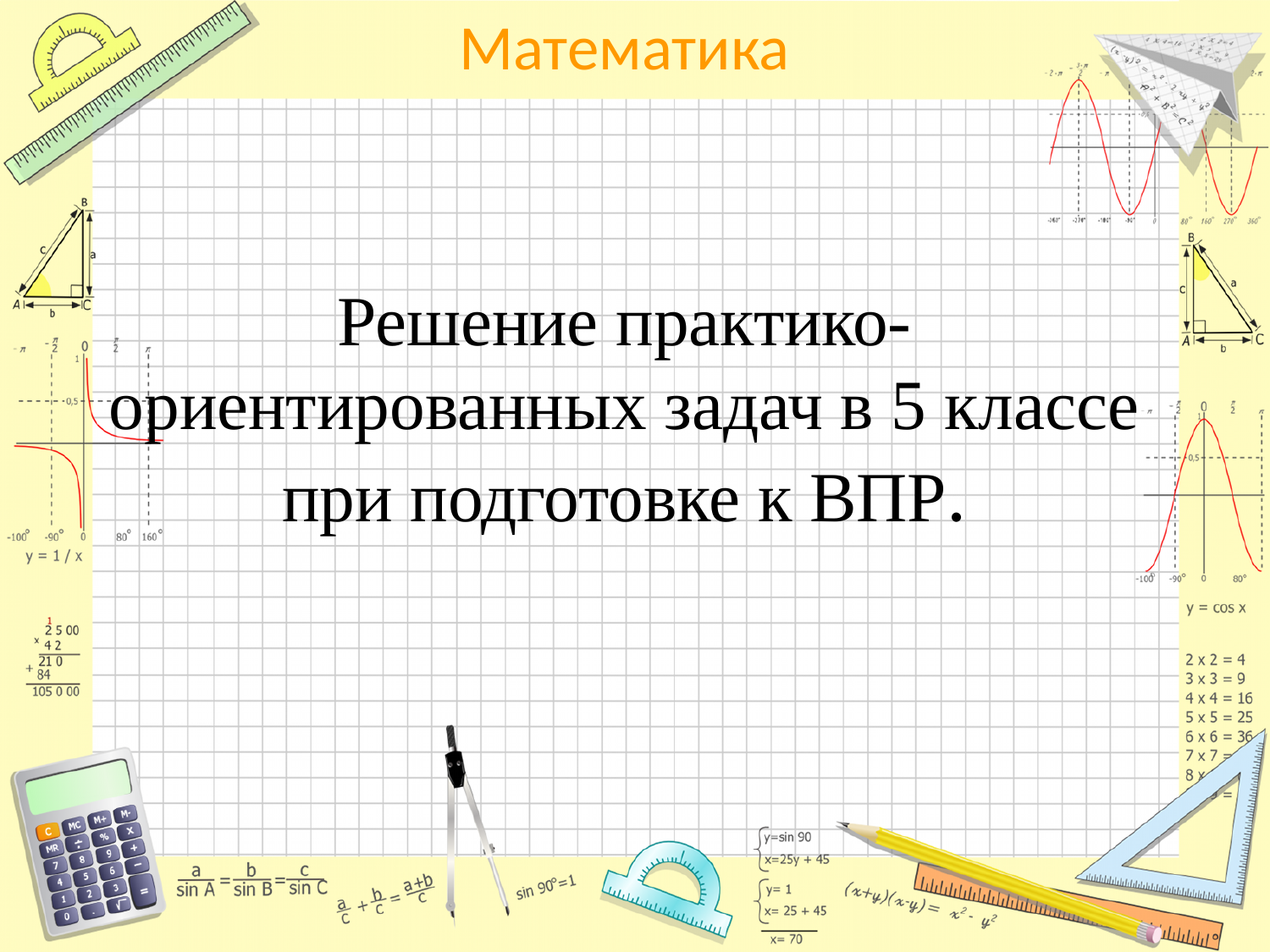

# Решение практико-ориентированных задач в 5 классе при подготовке к ВПР.